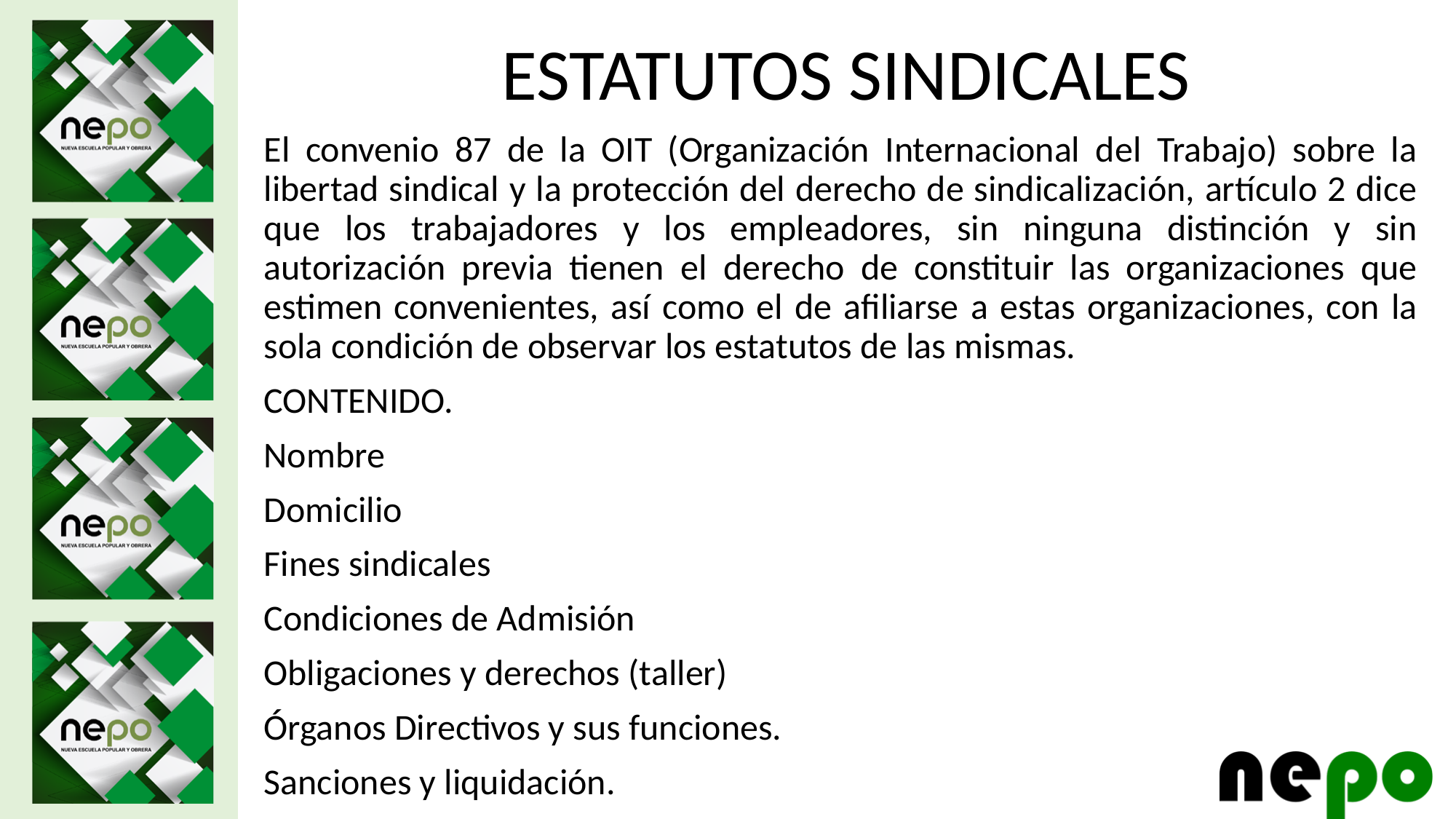

ESTATUTOS SINDICALES
El convenio 87 de la OIT (Organización Internacional del Trabajo) sobre la libertad sindical y la protección del derecho de sindicalización, artículo 2 dice que los trabajadores y los empleadores, sin ninguna distinción y sin autorización previa tienen el derecho de constituir las organizaciones que estimen convenientes, así como el de afiliarse a estas organizaciones, con la sola condición de observar los estatutos de las mismas.
CONTENIDO.
Nombre
Domicilio
Fines sindicales
Condiciones de Admisión
Obligaciones y derechos (taller)
Órganos Directivos y sus funciones.
Sanciones y liquidación.